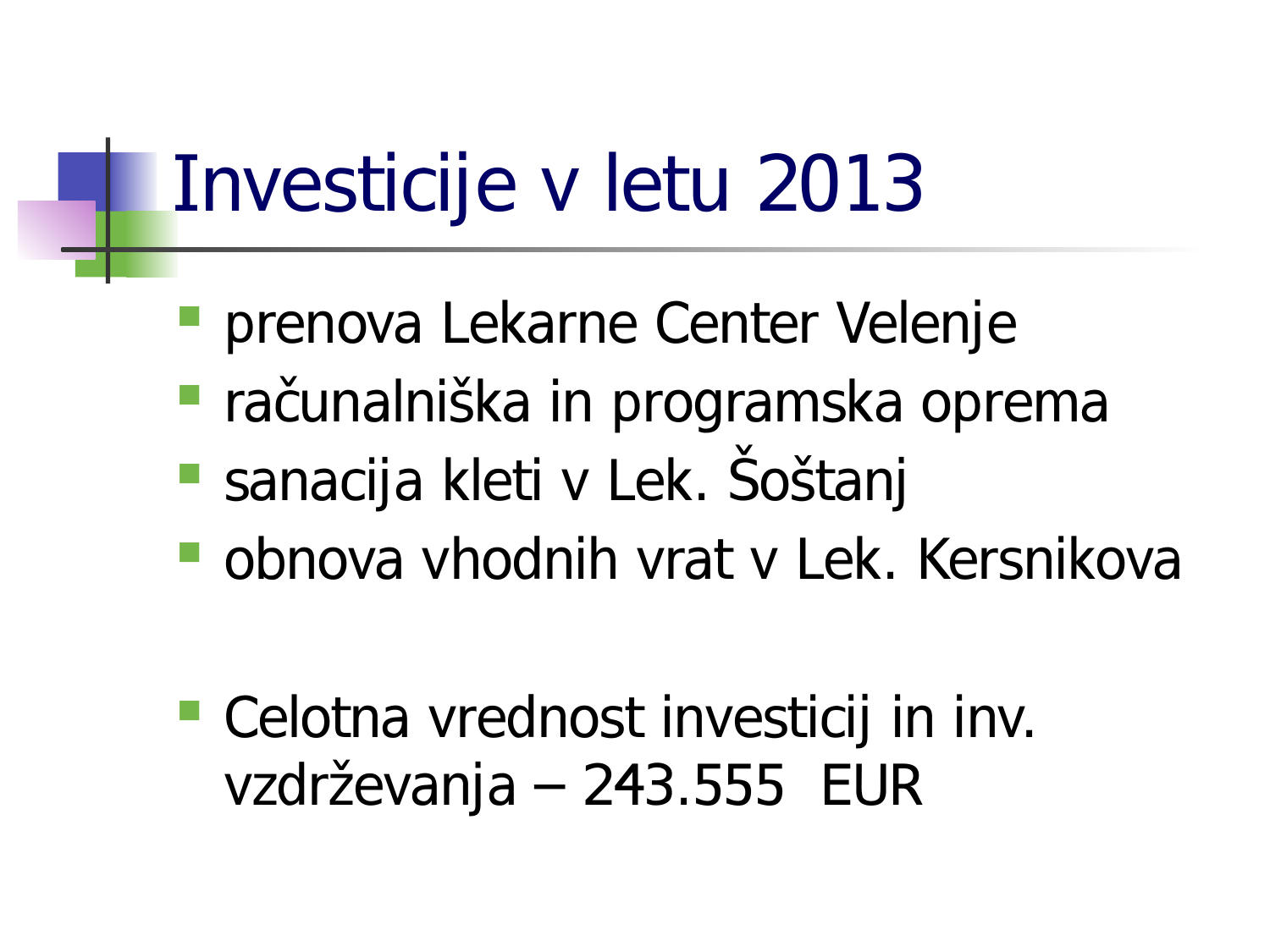

# Investicije v letu 2013
prenova Lekarne Center Velenje
računalniška in programska oprema
sanacija kleti v Lek. Šoštanj
obnova vhodnih vrat v Lek. Kersnikova

Celotna vrednost investicij in inv. vzdrževanja – 243.555  EUR